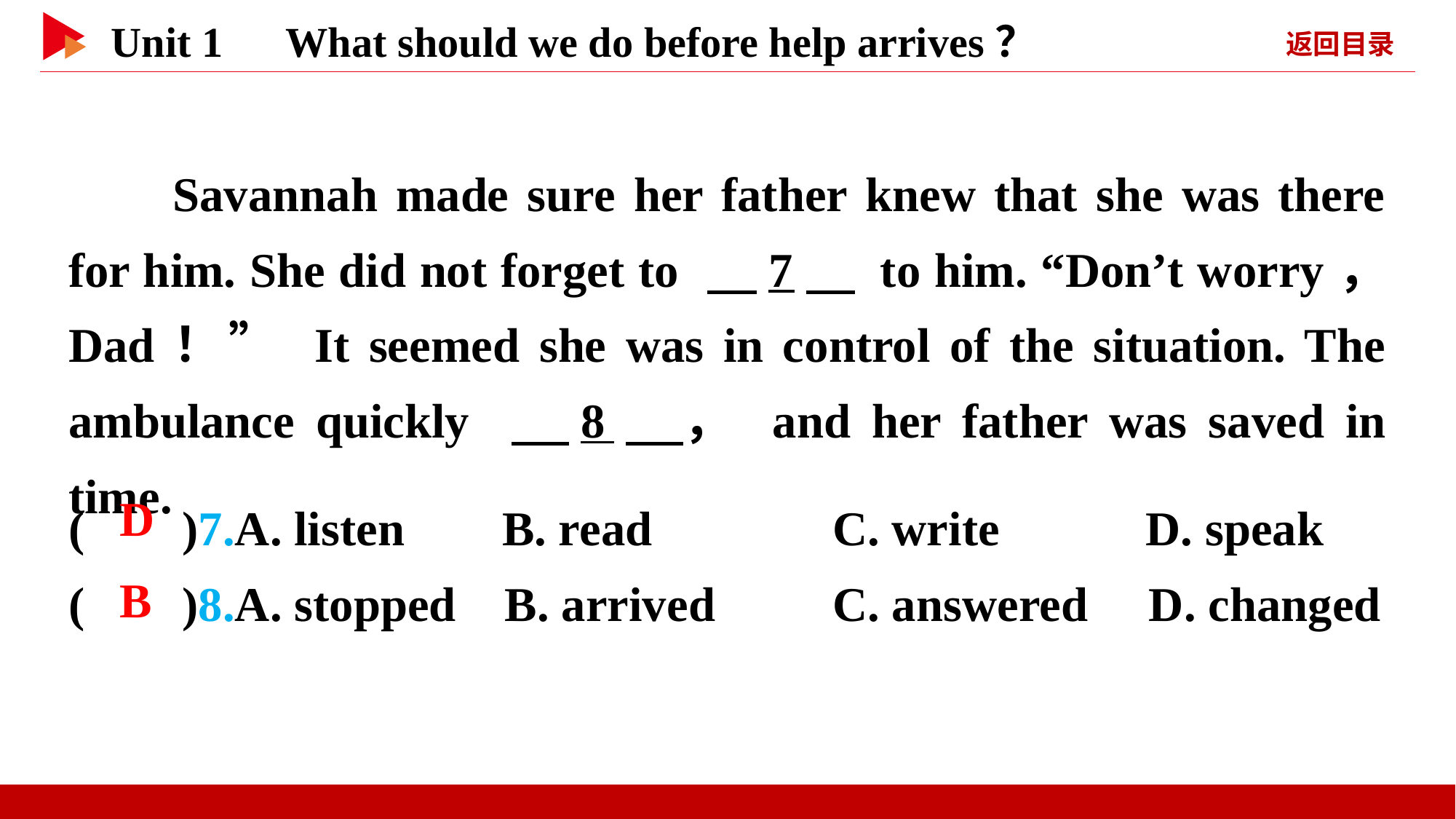

Savannah made sure her father knew that she was there for him. She did not forget to 　7　 to him. “Don’t worry， Dad！” It seemed she was in control of the situation. The ambulance quickly 　8　， and her father was saved in time.
(        )7.A. listen        B. read		C. write            D. speak
(        )8.A. stopped    B. arrived		C. answered     D. changed
   D
   B